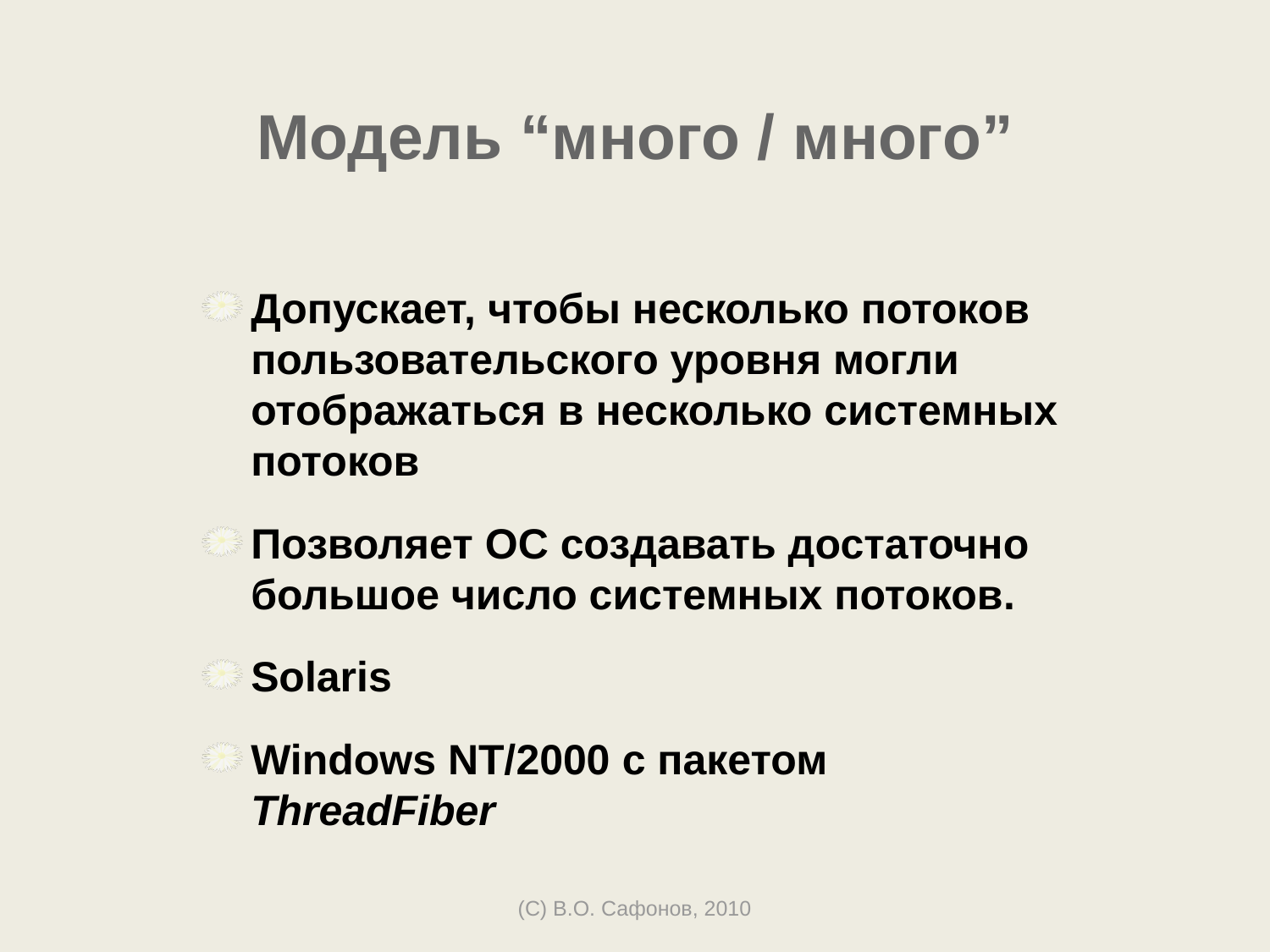

# Модель “много / много”
Допускает, чтобы несколько потоков пользовательского уровня могли отображаться в несколько системных потоков
Позволяет ОС создавать достаточно большое число системных потоков.
Solaris
Windows NT/2000 с пакетом ThreadFiber

(C) В.О. Сафонов, 2010